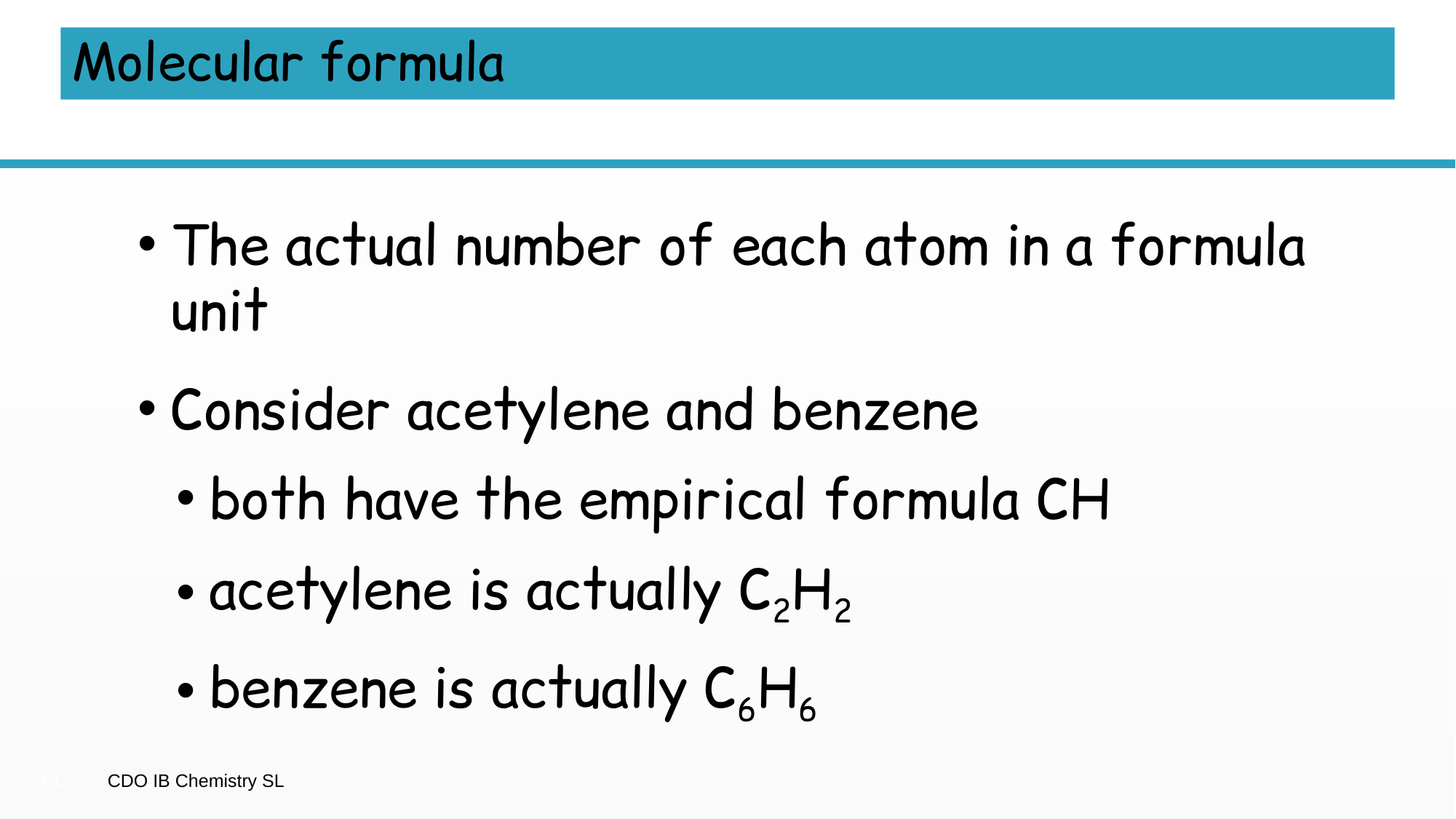

# Molecular formula
The actual number of each atom in a formula unit
Consider acetylene and benzene
both have the empirical formula CH
acetylene is actually C2H2
benzene is actually C6H6
61
CDO IB Chemistry SL